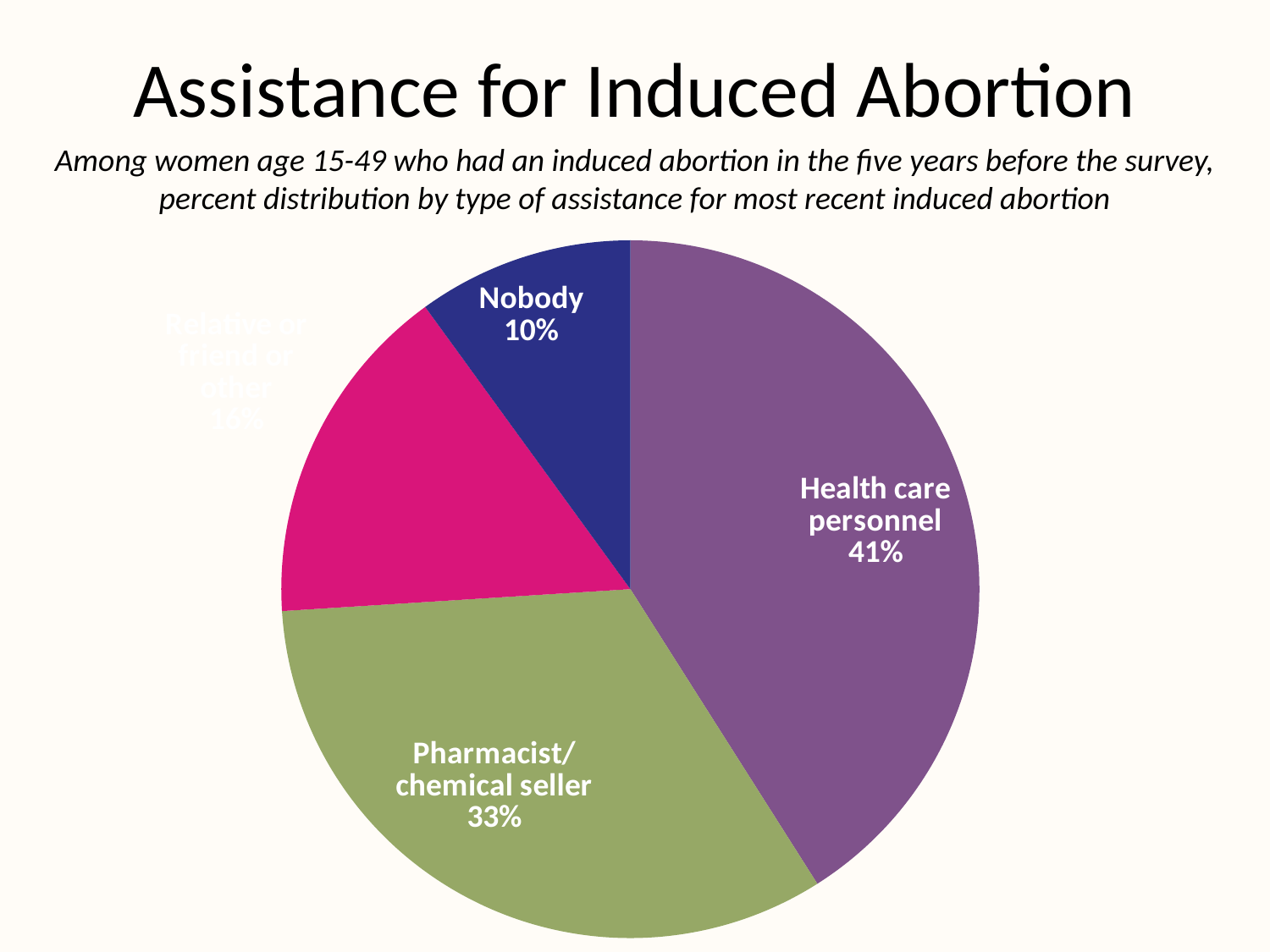

# Assistance for Induced Abortion
Among women age 15-49 who had an induced abortion in the five years before the survey, percent distribution by type of assistance for most recent induced abortion

### Chart

| Category | Series 1 |
|---|---|
| Health care personnel | 41.0 |
| Pharmacist/ chemical seller | 33.0 |
| Relative or friend or other | 16.0 |
| Nobody | 10.0 |